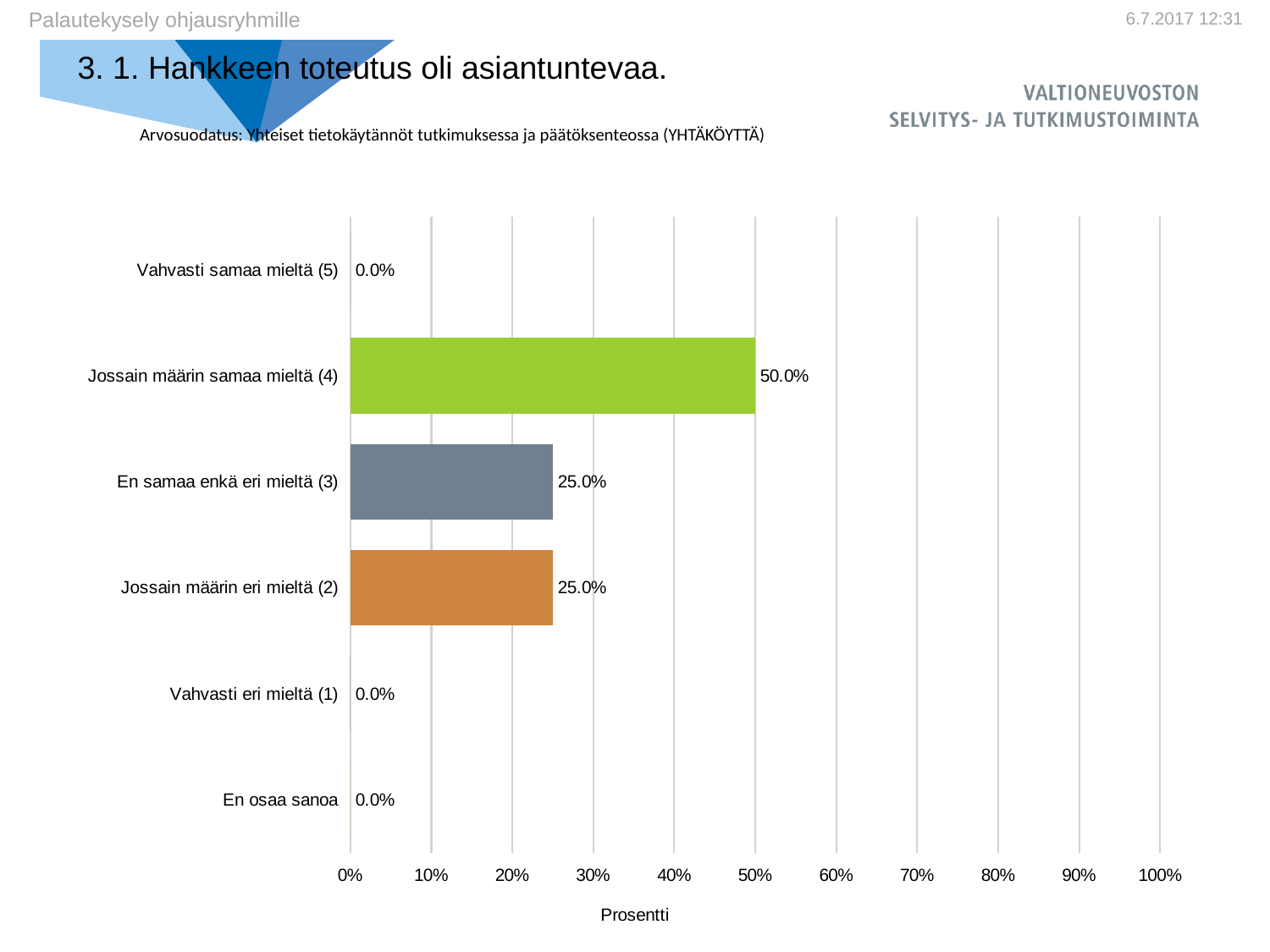

Palautekysely ohjausryhmille
# 3. 1. Hankkeen toteutus oli asiantuntevaa.
Arvosuodatus: Yhteiset tietokäytännöt tutkimuksessa ja päätöksenteossa (YHTÄKÖYTTÄ)

### Chart

| Category | 1. Hankkeen toteutus oli asiantuntevaa. |
|---|---|
| Vahvasti samaa mieltä (5) | 0.0 |
| Jossain määrin samaa mieltä (4) | 0.5 |
| En samaa enkä eri mieltä (3) | 0.25 |
| Jossain määrin eri mieltä (2) | 0.25 |
| Vahvasti eri mieltä (1) | 0.0 |
| En osaa sanoa | 0.0 |